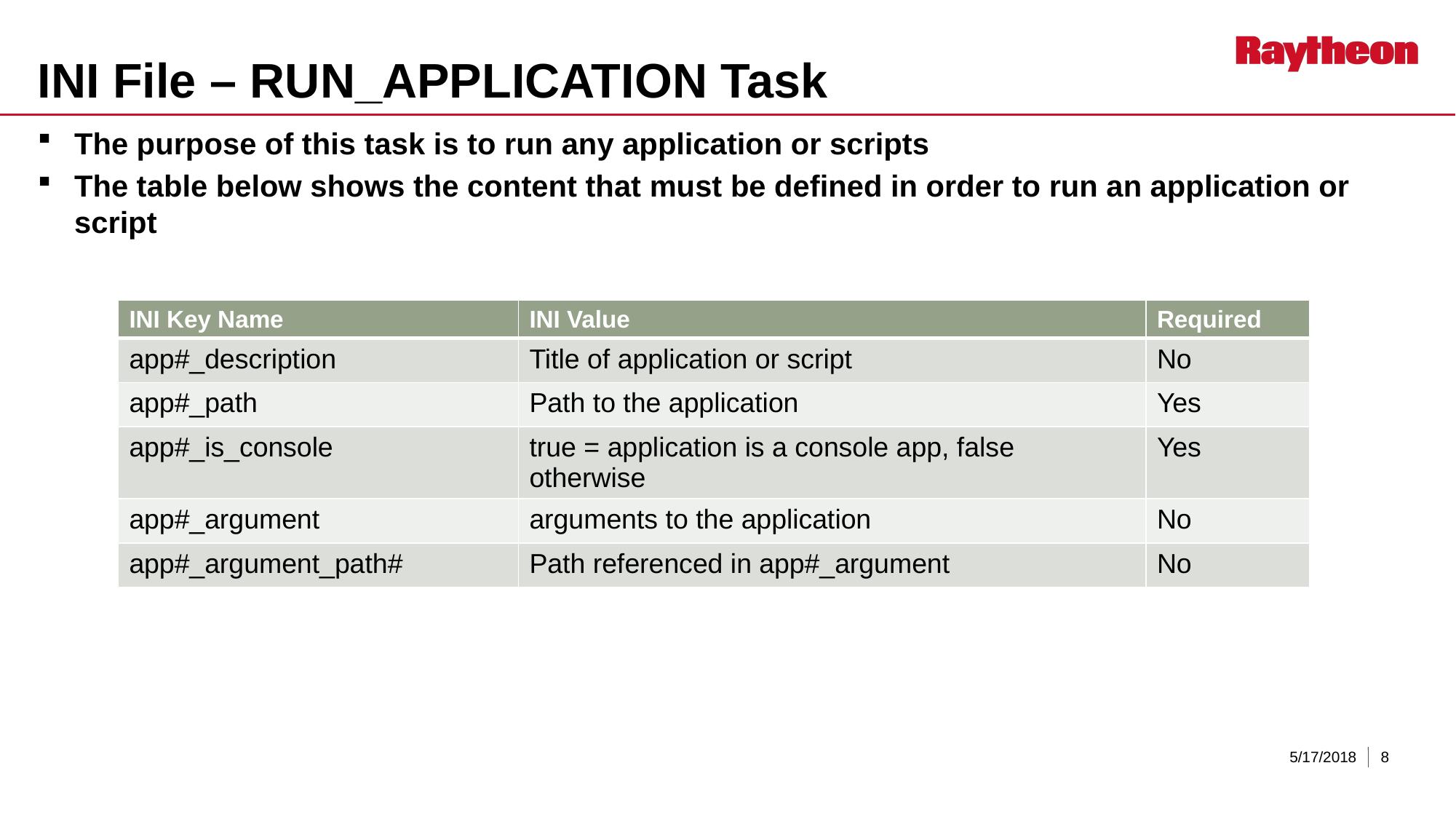

# INI File – RUN_APPLICATION Task
The purpose of this task is to run any application or scripts
The table below shows the content that must be defined in order to run an application or script
| INI Key Name | INI Value | Required |
| --- | --- | --- |
| app#\_description | Title of application or script | No |
| app#\_path | Path to the application | Yes |
| app#\_is\_console | true = application is a console app, false otherwise | Yes |
| app#\_argument | arguments to the application | No |
| app#\_argument\_path# | Path referenced in app#\_argument | No |
5/17/2018
8